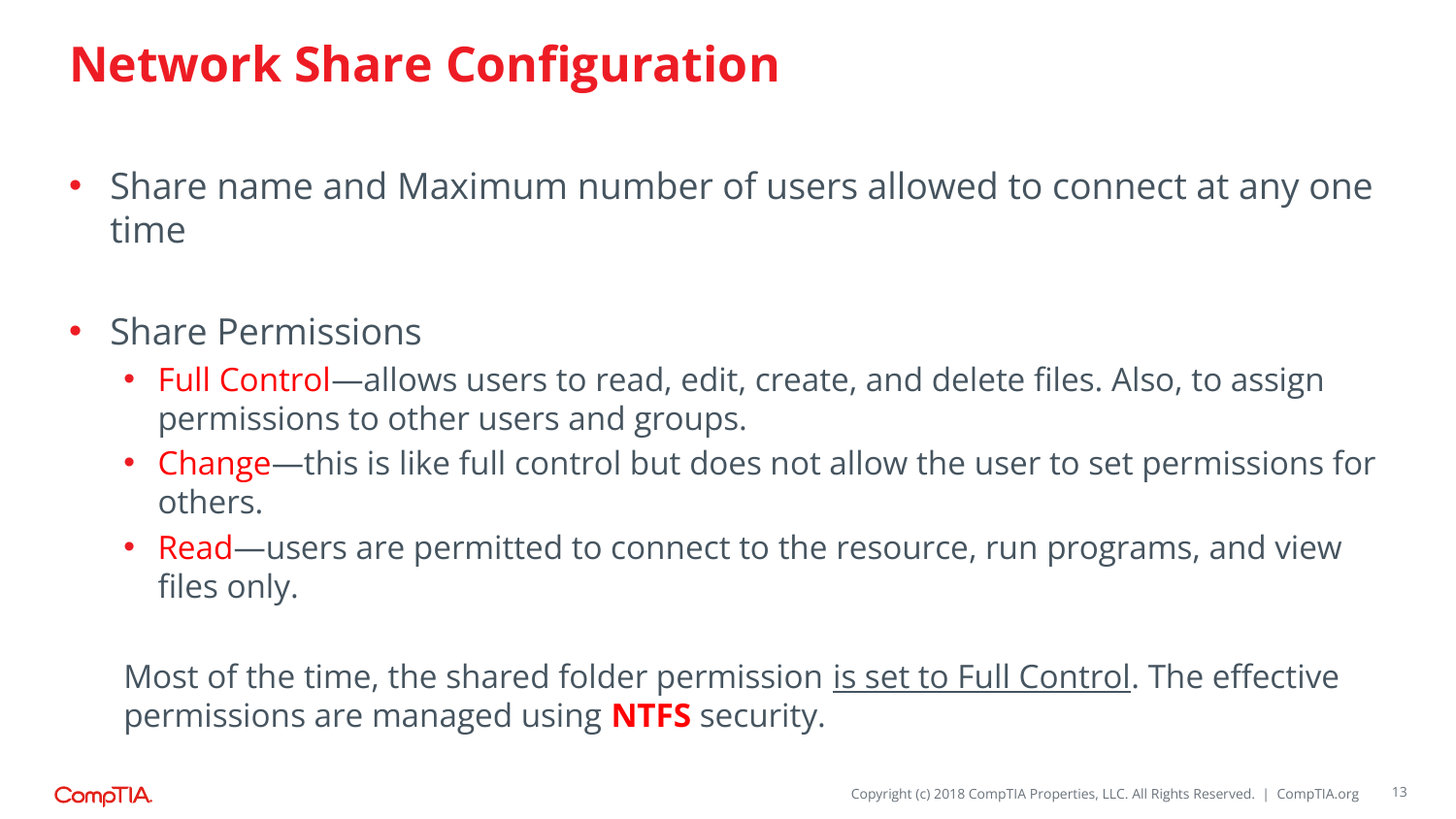

# Network Share Configuration
Share name and Maximum number of users allowed to connect at any one time

Share Permissions
Full Control—allows users to read, edit, create, and delete files. Also, to assign permissions to other users and groups.
Change—this is like full control but does not allow the user to set permissions for others.
Read—users are permitted to connect to the resource, run programs, and view files only.

Most of the time, the shared folder permission is set to Full Control. The effective permissions are managed using NTFS security.
13